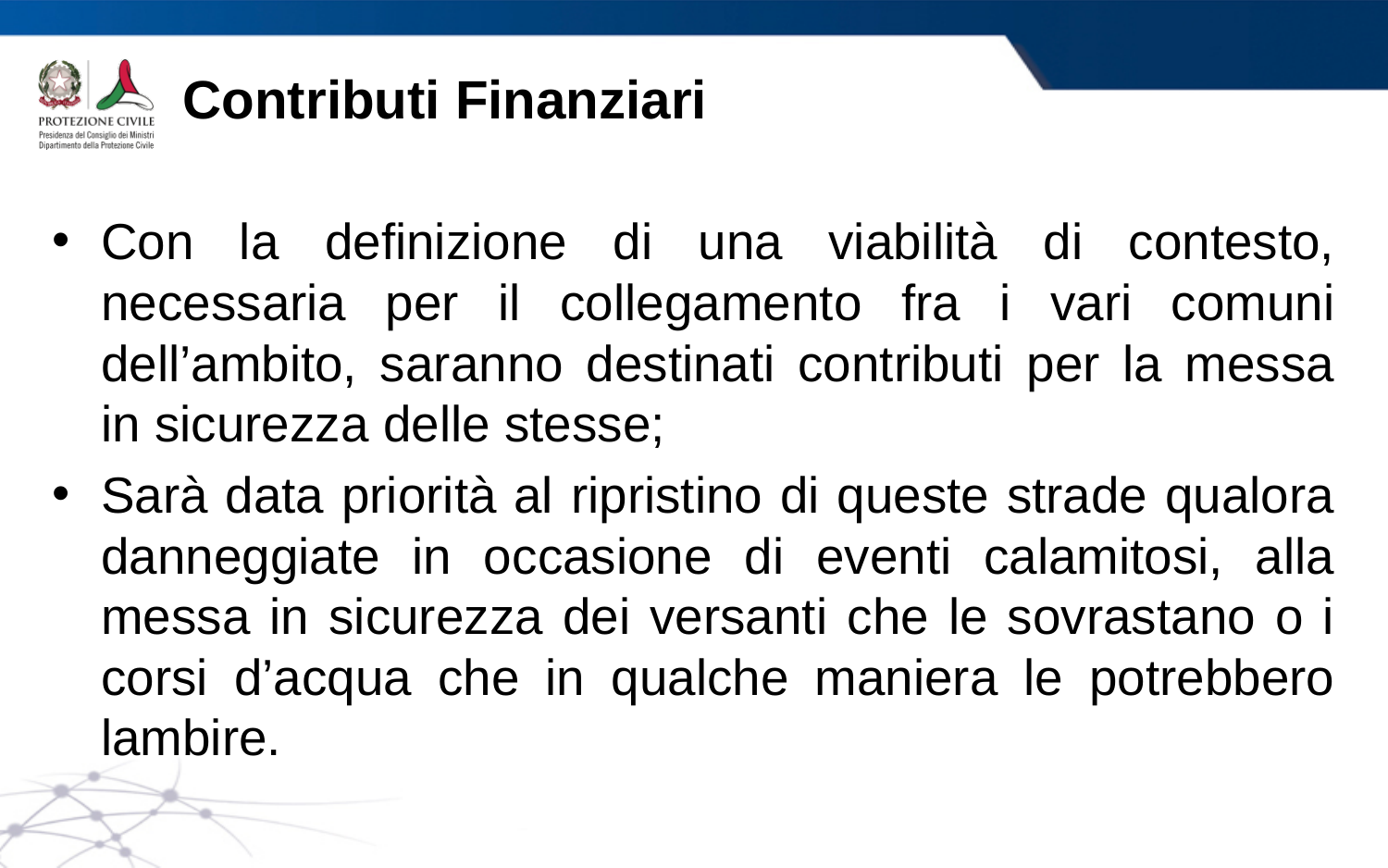

# Contributi Finanziari
Con la definizione di una viabilità di contesto, necessaria per il collegamento fra i vari comuni dell’ambito, saranno destinati contributi per la messa in sicurezza delle stesse;
Sarà data priorità al ripristino di queste strade qualora danneggiate in occasione di eventi calamitosi, alla messa in sicurezza dei versanti che le sovrastano o i corsi d’acqua che in qualche maniera le potrebbero lambire.